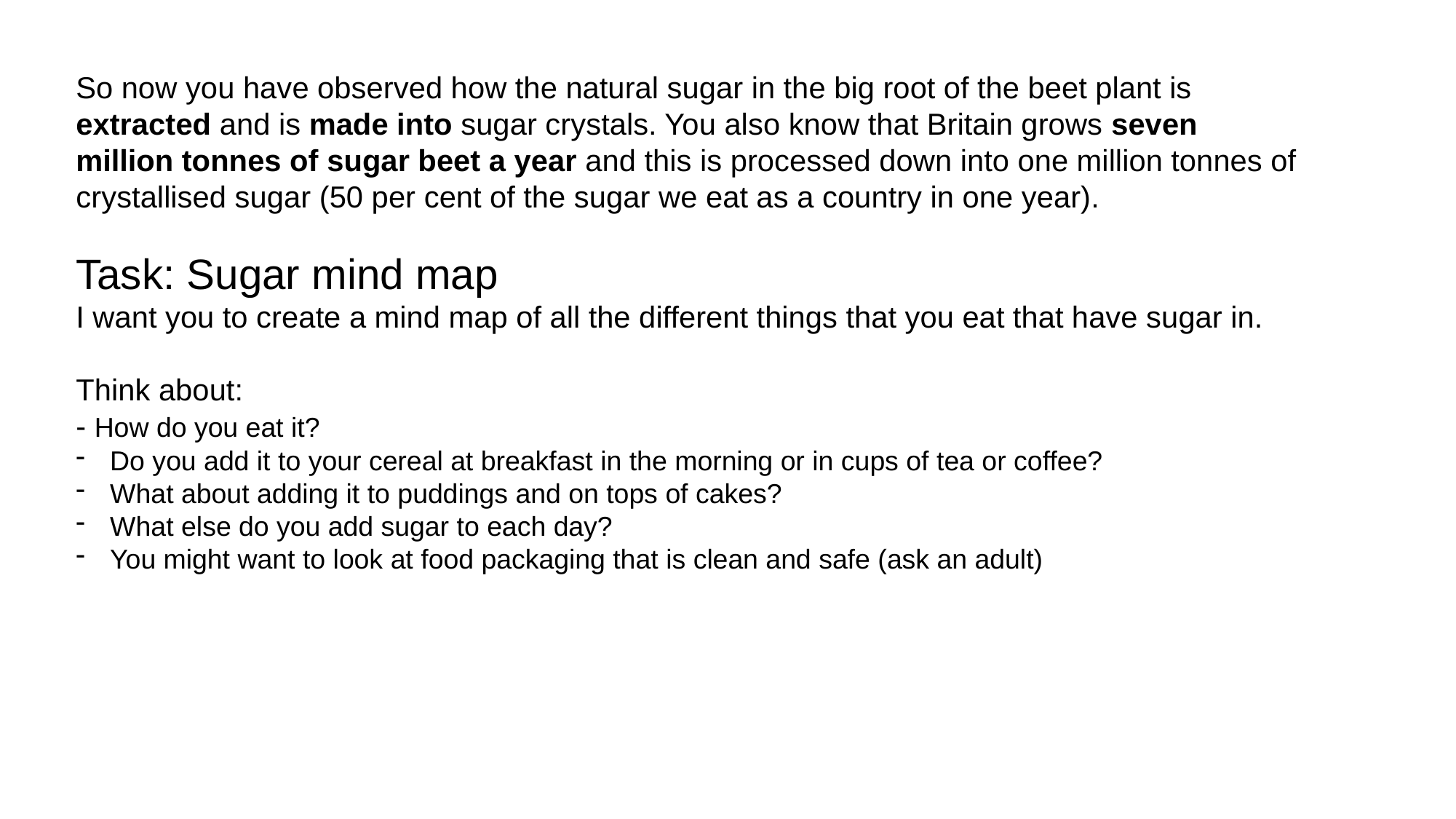

So now you have observed how the natural sugar in the big root of the beet plant is extracted and is made into sugar crystals. You also know that Britain grows seven million tonnes of sugar beet a year and this is processed down into one million tonnes of crystallised sugar (50 per cent of the sugar we eat as a country in one year).

Task: Sugar mind map
I want you to create a mind map of all the different things that you eat that have sugar in.

Think about:
- How do you eat it?
Do you add it to your cereal at breakfast in the morning or in cups of tea or coffee?
What about adding it to puddings and on tops of cakes?
What else do you add sugar to each day?
You might want to look at food packaging that is clean and safe (ask an adult)